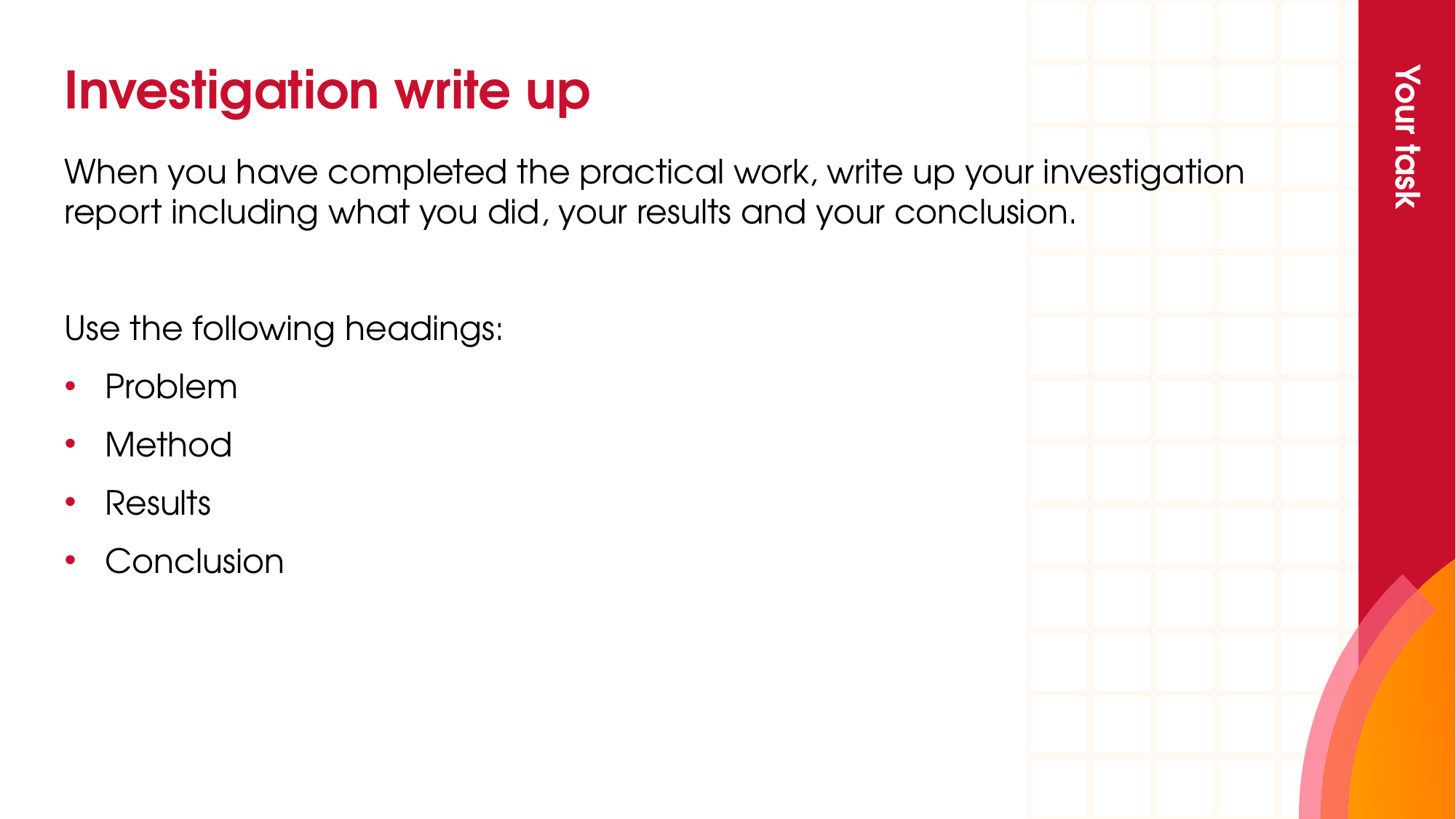

# Investigation write up
Your task
When you have completed the practical work, write up your investigation report including what you did, your results and your conclusion.

Use the following headings:
Problem
Method
Results
Conclusion